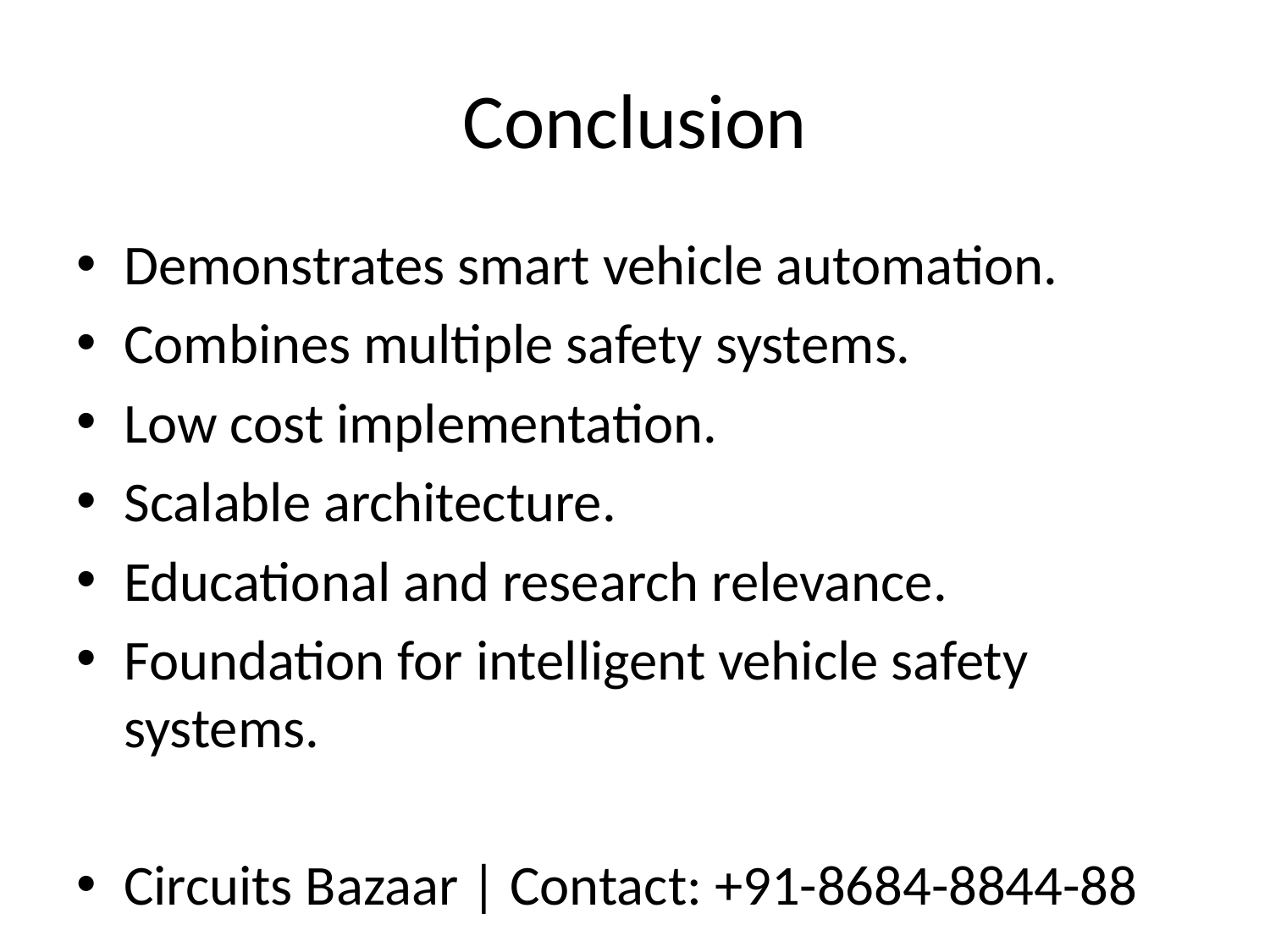

# Conclusion
Demonstrates smart vehicle automation.
Combines multiple safety systems.
Low cost implementation.
Scalable architecture.
Educational and research relevance.
Foundation for intelligent vehicle safety systems.

Circuits Bazaar | Contact: +91-8684-8844-88